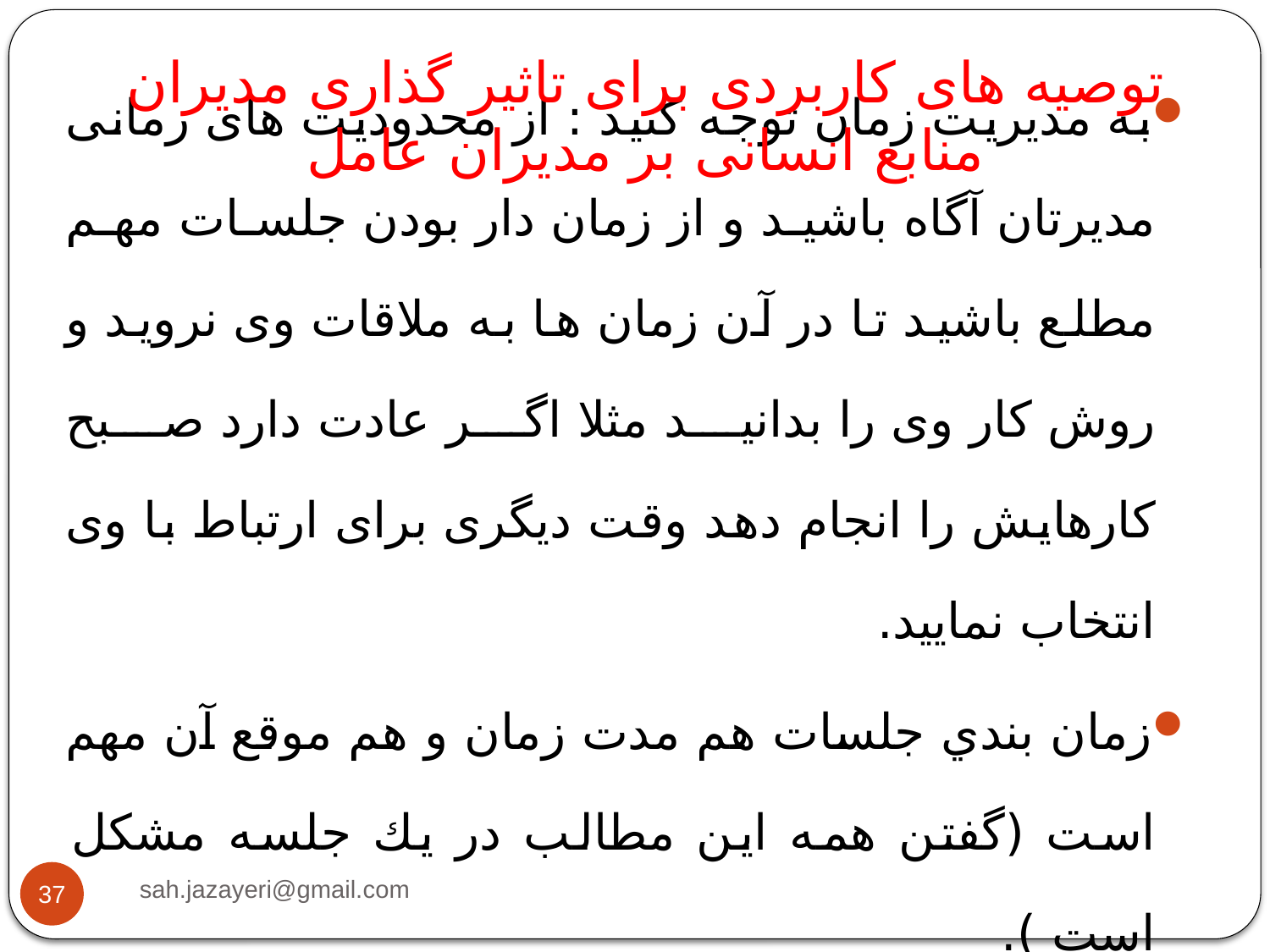

# توصیه های کاربردی برای تاثیر گذاری مدیران منابع انسانی بر مدیران عامل
به مدیریت زمان توجه کنید : از محدودیت های زمانی مدیرتان آگاه باشید و از زمان دار بودن جلسات مهم مطلع باشید تا در آن زمان ها به ملاقات وی نروید و روش کار وی را بدانید مثلا اگر عادت دارد صبح کارهایش را انجام دهد وقت دیگری برای ارتباط با وی انتخاب نمایید.
زمان بندي جلسات هم مدت زمان و هم موقع آن مهم است (گفتن همه اين مطالب در يك جلسه مشكل است ).
sah.jazayeri@gmail.com
37